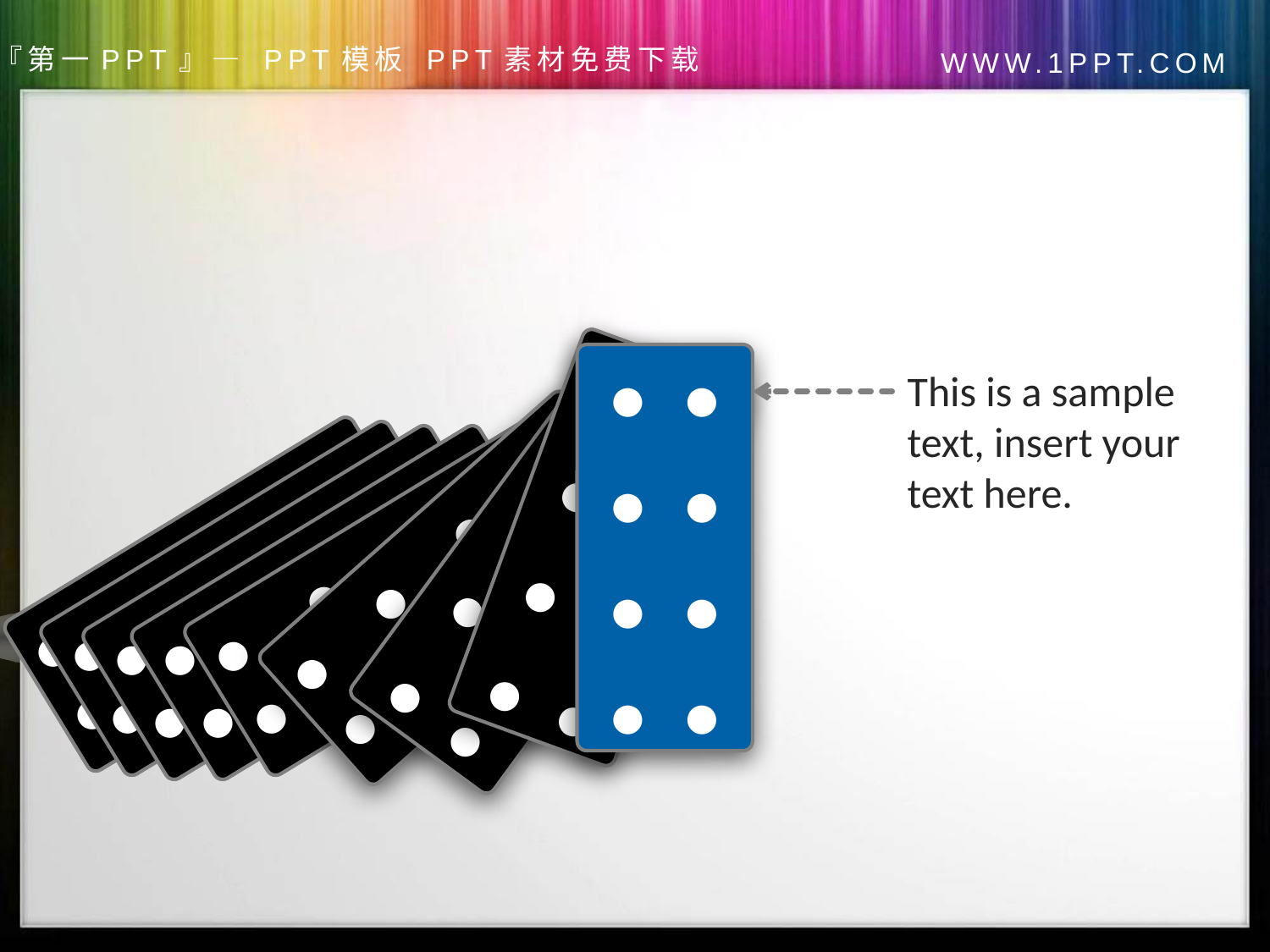

●  ●
●  ●
●  ●
●  ●
●  ●
●  ●
●  ●
●  ●
This is a sample text, insert your text here.
●  ●
●  ●
●  ●
●  ●
●  ●
●  ●
●  ●
●  ●
●  ●
●  ●
●  ●
●  ●
●  ●
●  ●
●  ●
●  ●
●  ●
●  ●
●  ●
●  ●
●  ●
●  ●
●  ●
●  ●
●  ●
●  ●
●  ●
●  ●